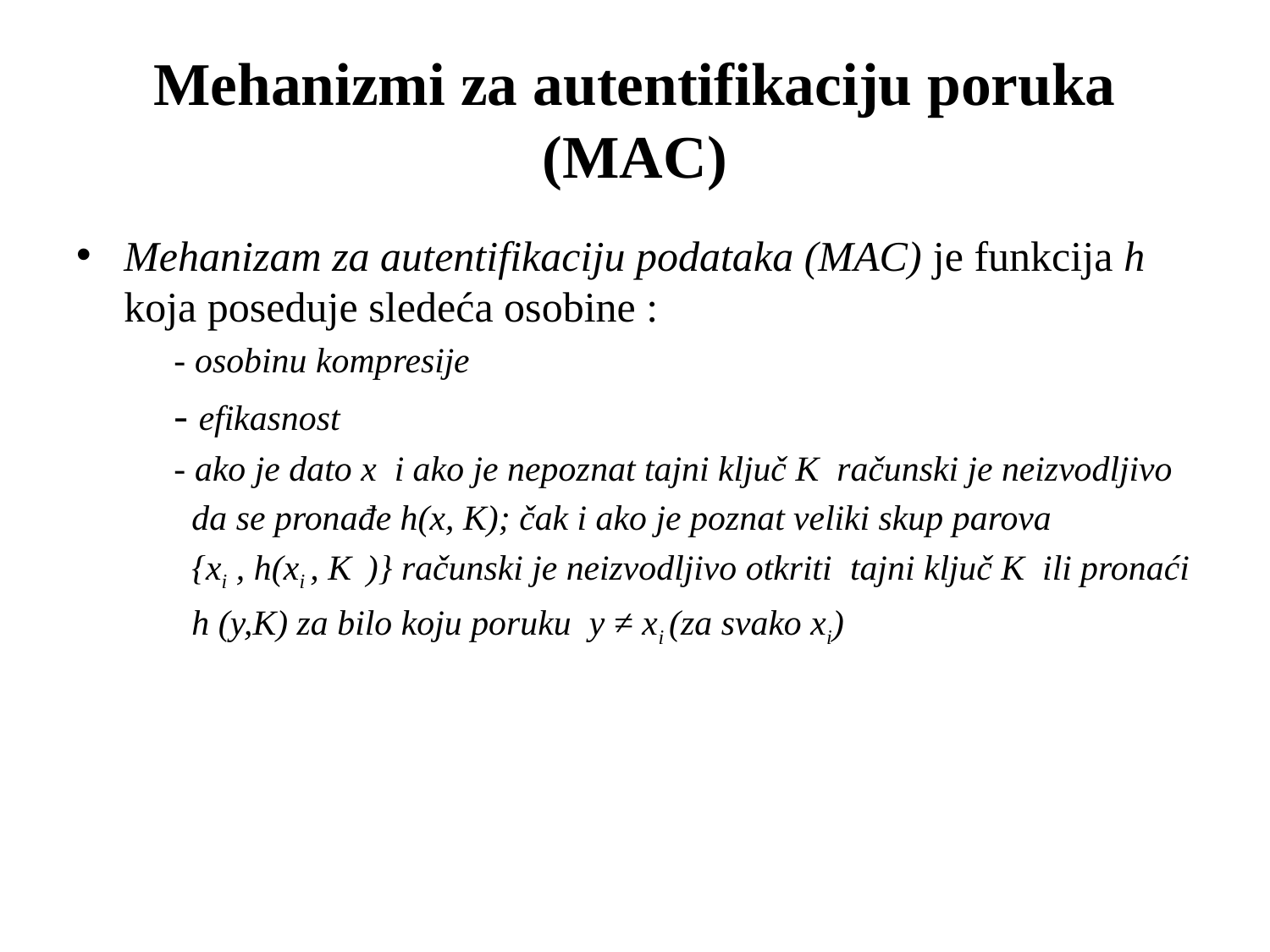

# Mehanizmi za autentifikaciju poruka (MAC)
Mehanizam za autentifikaciju podataka (MAC) je funkcija h koja poseduje sledeća osobine :
           - osobinu kompresije
           - efikasnost
           - ako je dato x  i ako je nepoznat tajni ključ K  računski je neizvodljivo
             da se pronađe h(x, K); čak i ako je poznat veliki skup parova
             {xi , h(xi , K   )} računski je neizvodljivo otkriti  tajni ključ K  ili pronaći
             h (y,K) za bilo koju poruku  y ≠ xi (za svako xi)